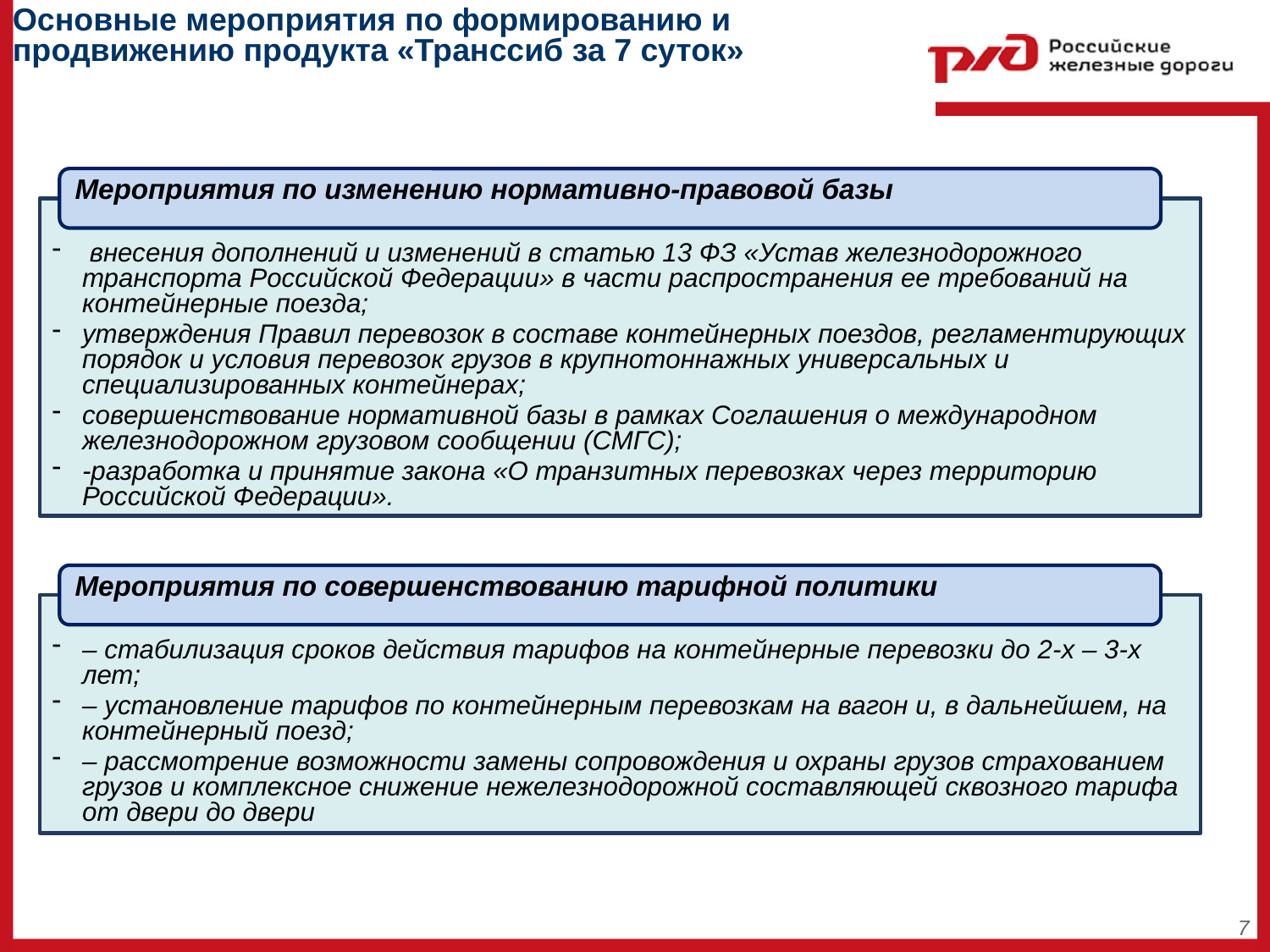

Основные мероприятия по формированию и продвижению продукта «Транссиб за 7 суток»
Мероприятия по изменению нормативно-правовой базы

 внесения дополнений и изменений в статью 13 ФЗ «Устав железнодорожного транспорта Российской Федерации» в части распространения ее требований на контейнерные поезда;
утверждения Правил перевозок в составе контейнерных поездов, регламентирующих порядок и условия перевозок грузов в крупнотоннажных универсальных и специализированных контейнерах;
совершенствование нормативной базы в рамках Соглашения о международном железнодорожном грузовом сообщении (СМГС);
-разработка и принятие закона «О транзитных перевозках через территорию Российской Федерации».

Мероприятия по совершенствованию тарифной политики

– стабилизация сроков действия тарифов на контейнерные перевозки до 2-х – 3-х лет;
– установление тарифов по контейнерным перевозкам на вагон и, в дальнейшем, на контейнерный поезд;
– рассмотрение возможности замены сопровождения и охраны грузов страхованием грузов и комплексное снижение нежелезнодорожной составляющей сквозного тарифа от двери до двери

7